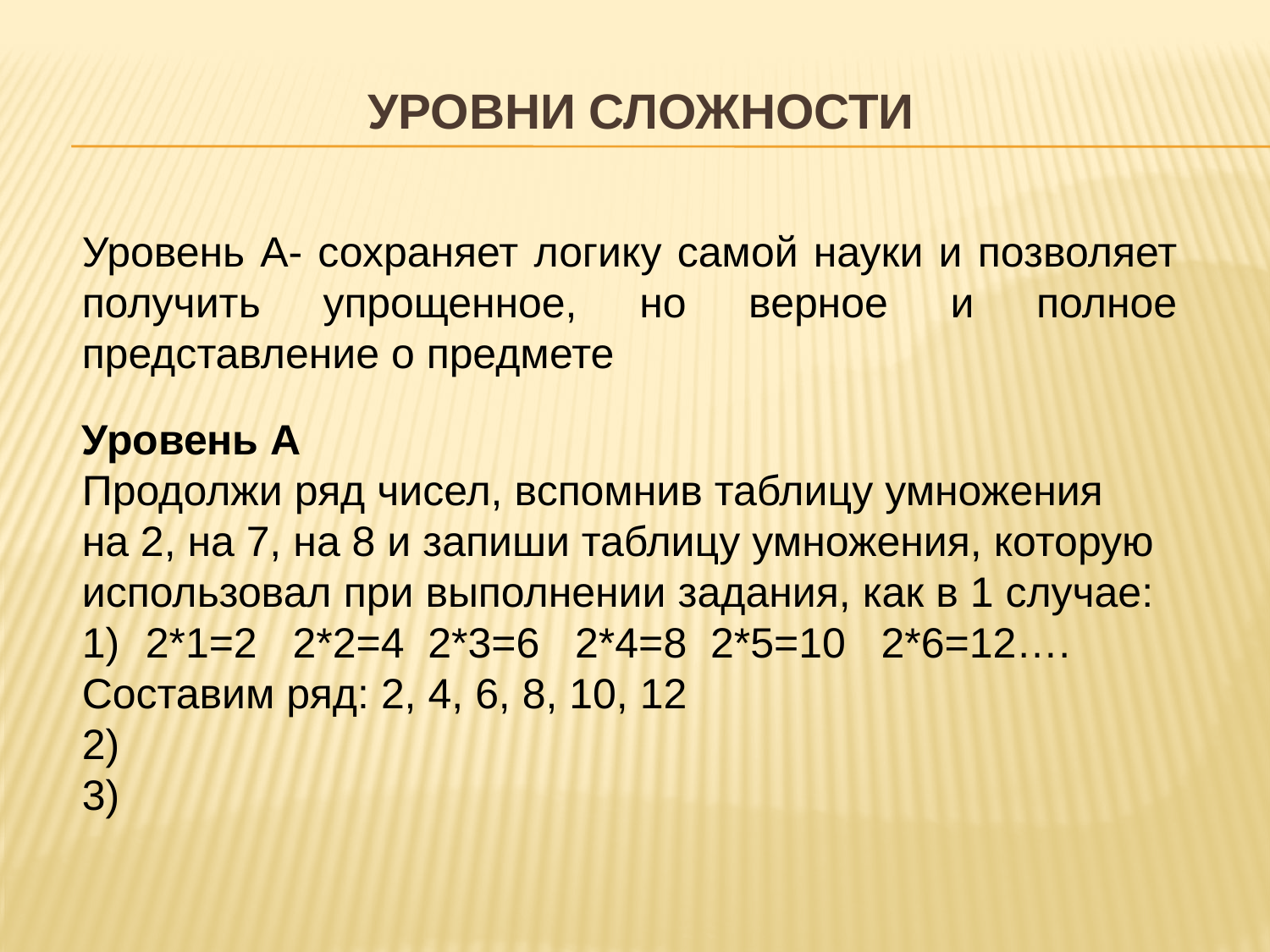

# УРОВНИ СЛОЖНОСТИ
Уровень А- сохраняет логику самой науки и позволяет получить упрощенное, но верное и полное представление о предмете
Уровень А
Продолжи ряд чисел, вспомнив таблицу умножения на 2, на 7, на 8 и запиши таблицу умножения, которую использовал при выполнении задания, как в 1 случае:
2*1=2   2*2=4  2*3=6   2*4=8  2*5=10   2*6=12….
Составим ряд: 2, 4, 6, 8, 10, 12
2)
3)